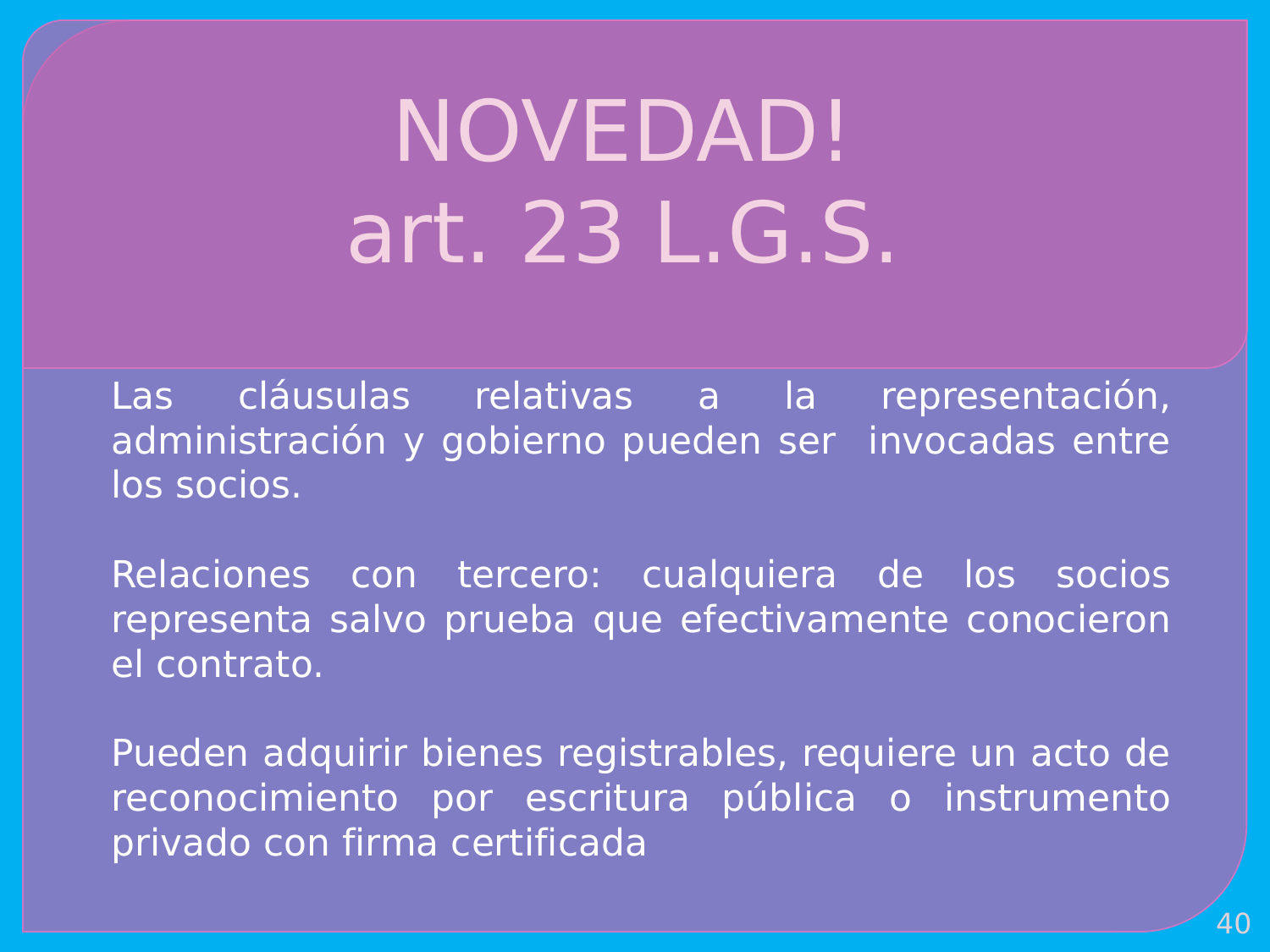

# NOVEDAD! art. 23 L.G.S.

Las cláusulas relativas a la representación, administración y gobierno pueden ser  invocadas entre los socios.

Relaciones con tercero: cualquiera de los socios representa salvo prueba que efectivamente conocieron el contrato.

Pueden adquirir bienes registrables, requiere un acto de reconocimiento por escritura pública o instrumento privado con firma certificada
40